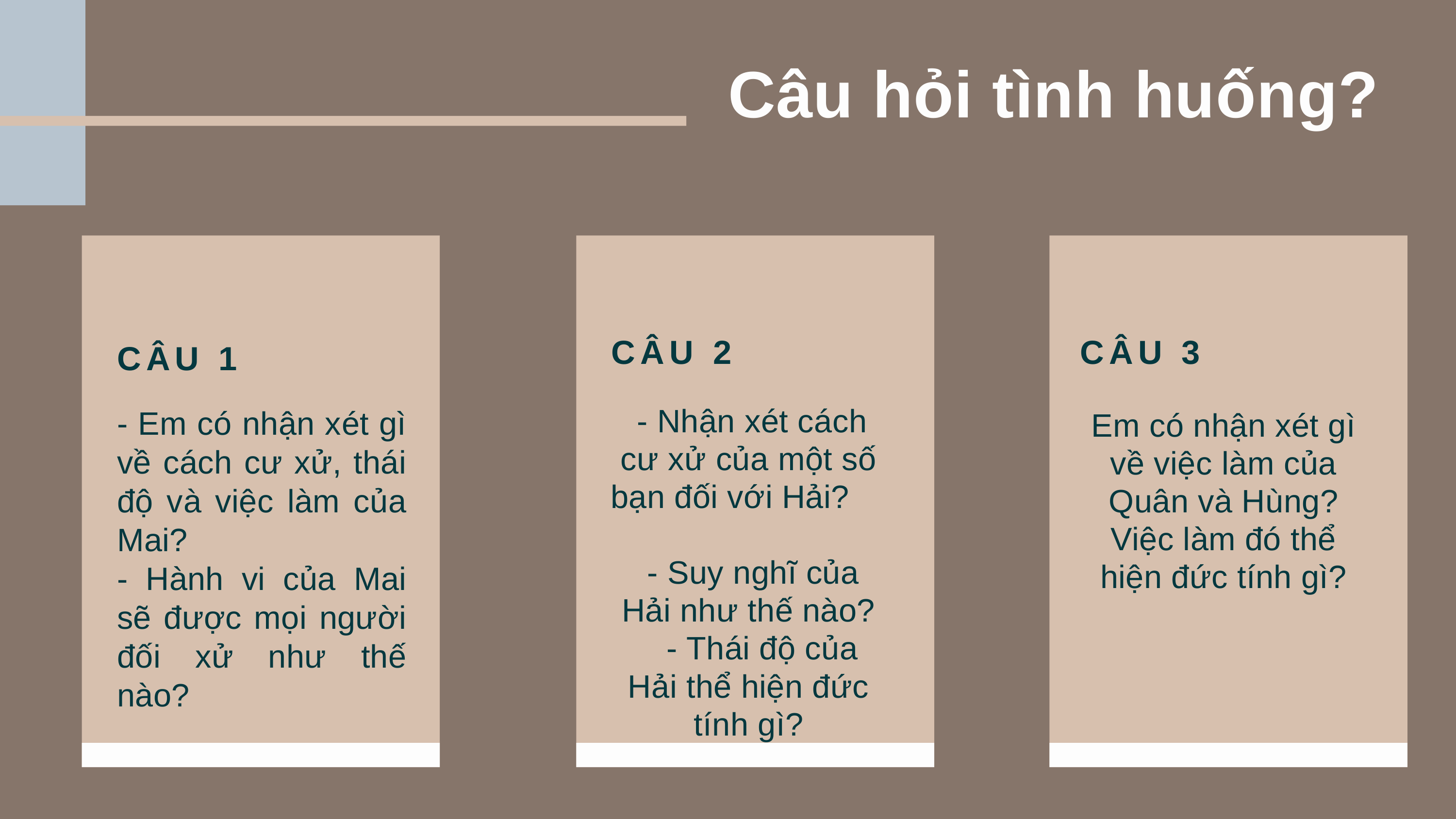

Câu hỏi tình huống?

CÂU 2
 - Nhận xét cách cư xử của một số bạn đối với Hải?
 - Suy nghĩ của Hải như thế nào?
   - Thái độ của Hải thể hiện đức tính gì?
CÂU 3
Em có nhận xét gì về việc làm của Quân và Hùng? Việc làm đó thể hiện đức tính gì?
CÂU 1
- Em có nhận xét gì về cách cư xử, thái độ và việc làm của Mai?
- Hành vi của Mai sẽ được mọi người đối xử như thế nào?